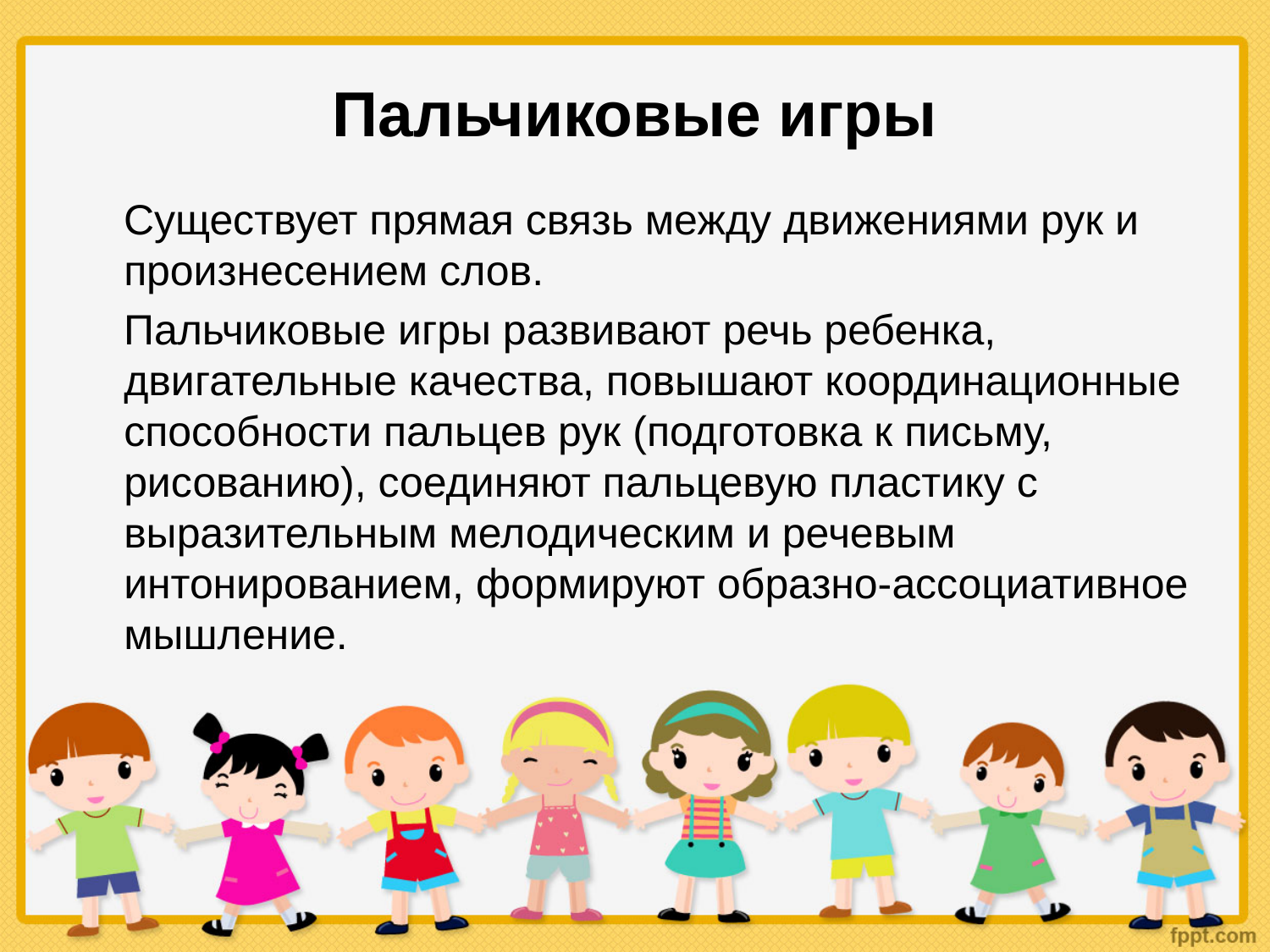

# Пальчиковые игры
    Существует прямая связь между движениями рук и произнесением слов.
    Пальчиковые игры развивают речь ребенка, двигательные качества, повышают координационные способности пальцев рук (подготовка к письму, рисованию), соединяют пальцевую пластику с выразительным мелодическим и речевым интонированием, формируют образно-ассоциативное мышление.
Prezentacii.com